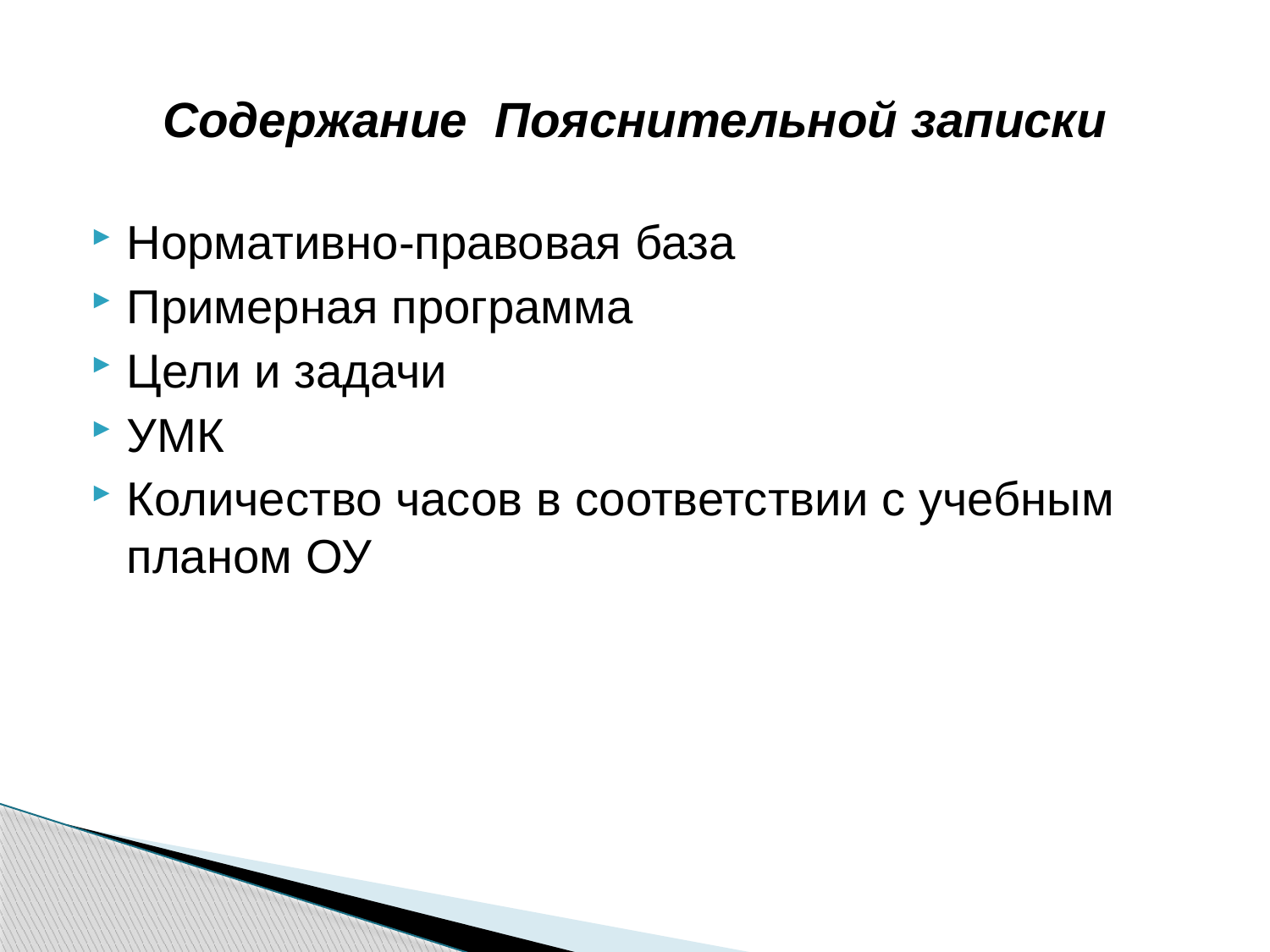

# Содержание  Пояснительной записки
Нормативно-правовая база
Примерная программа
Цели и задачи
УМК
Количество часов в соответствии с учебным планом ОУ